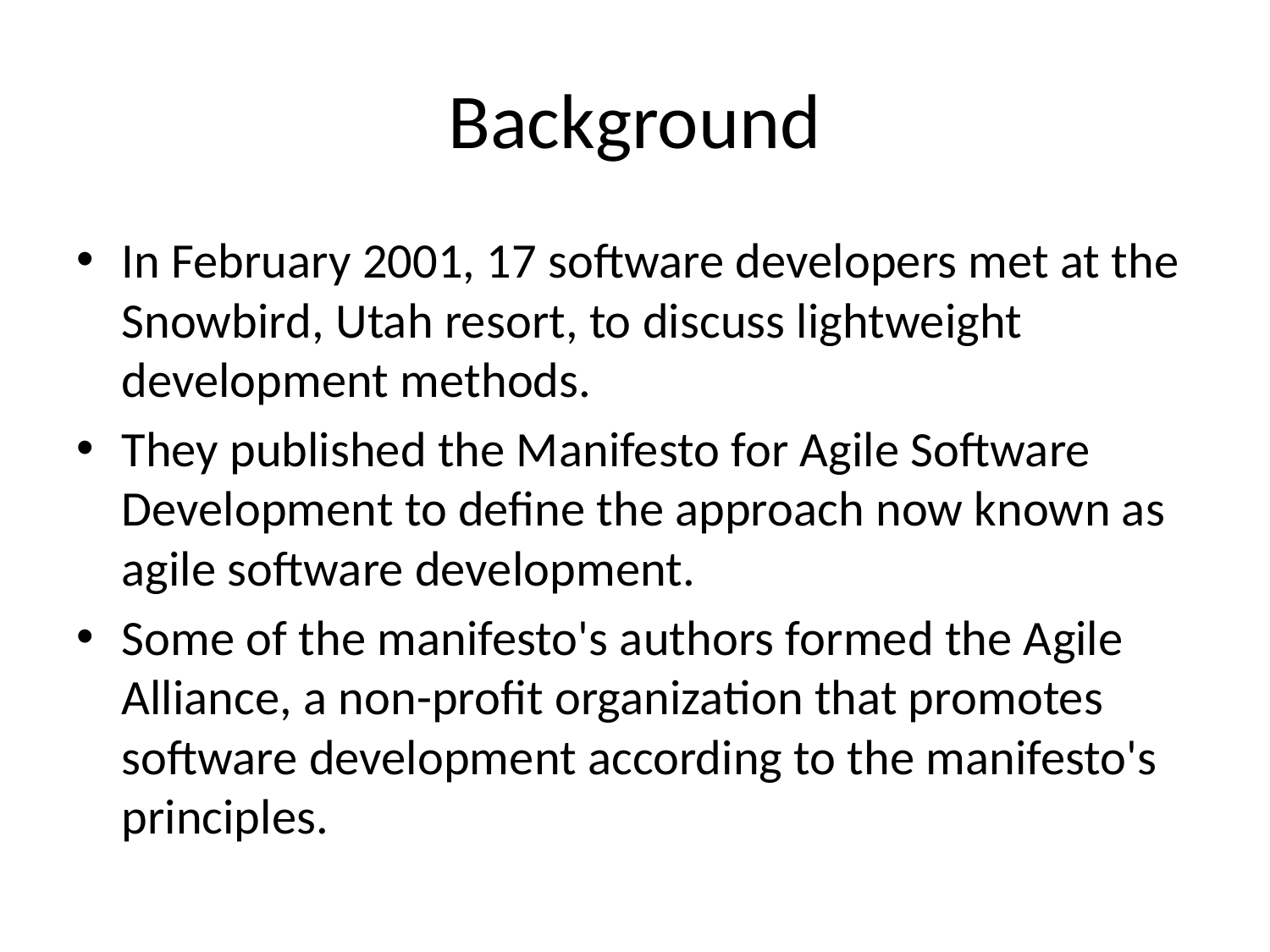

# Background
In February 2001, 17 software developers met at the Snowbird, Utah resort, to discuss lightweight development methods.
They published the Manifesto for Agile Software Development to define the approach now known as agile software development.
Some of the manifesto's authors formed the Agile Alliance, a non-profit organization that promotes software development according to the manifesto's principles.